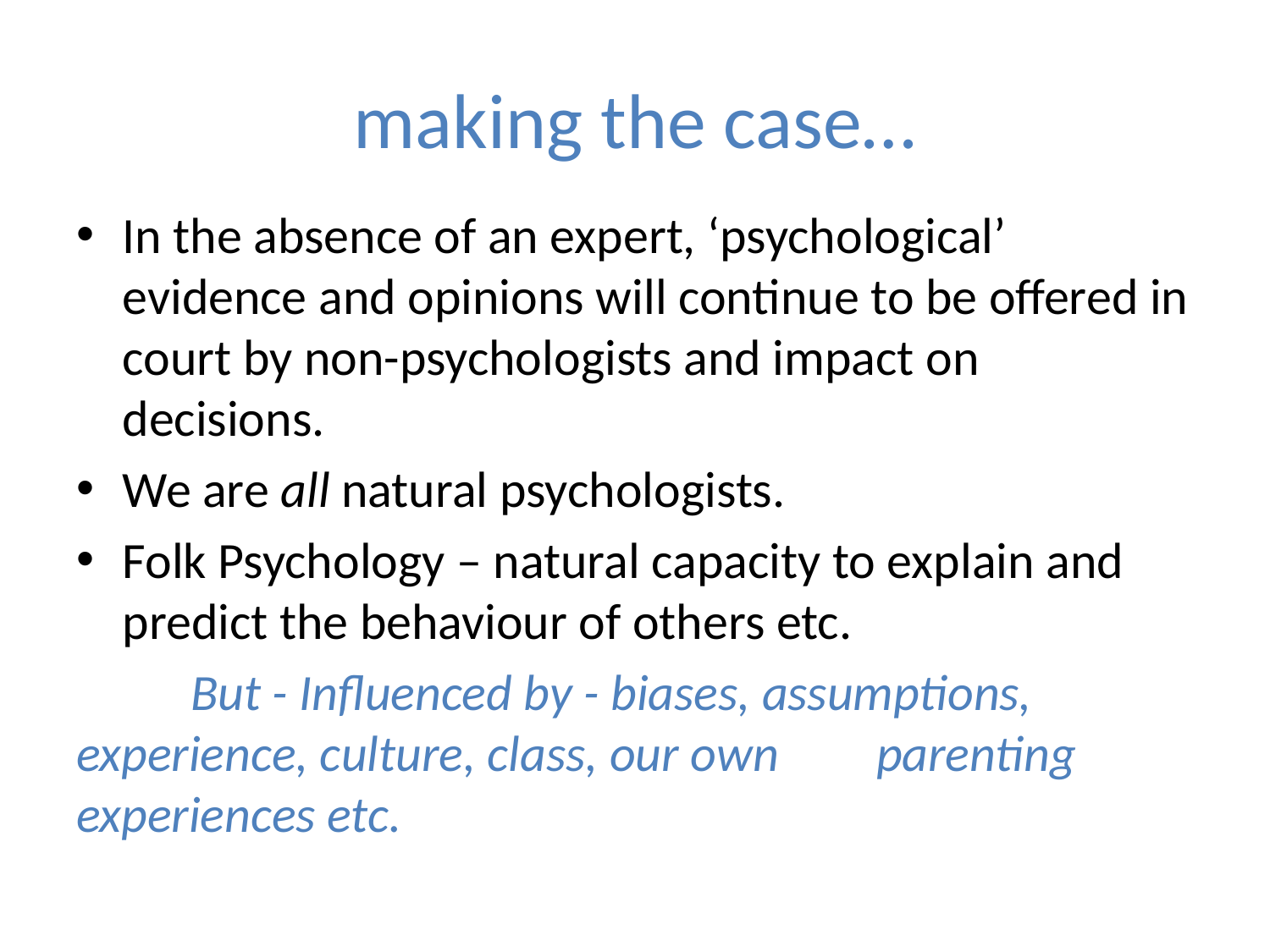

# making the case…
In the absence of an expert, ‘psychological’ evidence and opinions will continue to be offered in court by non-psychologists and impact on decisions.
We are all natural psychologists.
Folk Psychology – natural capacity to explain and predict the behaviour of others etc.
	But - Influenced by - biases, assumptions, 	experience, culture, class, our own 	parenting 	experiences etc.